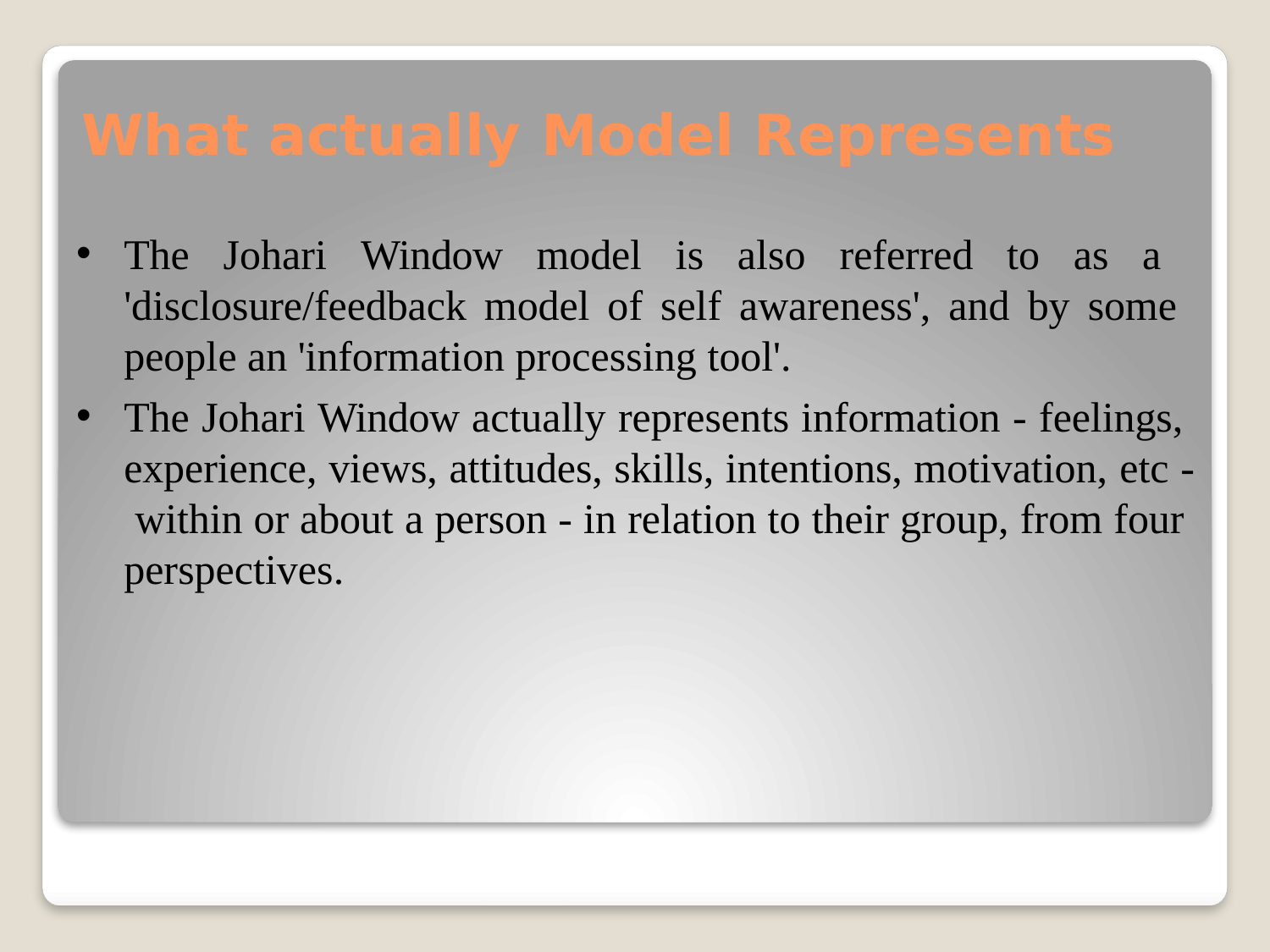

# What actually Model Represents
The Johari Window model is also referred to as a  'disclosure/feedback model of self awareness', and by some  people an 'information processing tool'.
The Johari Window actually represents information - feelings,  experience, views, attitudes, skills, intentions, motivation, etc -  within or about a person - in relation to their group, from four  perspectives.